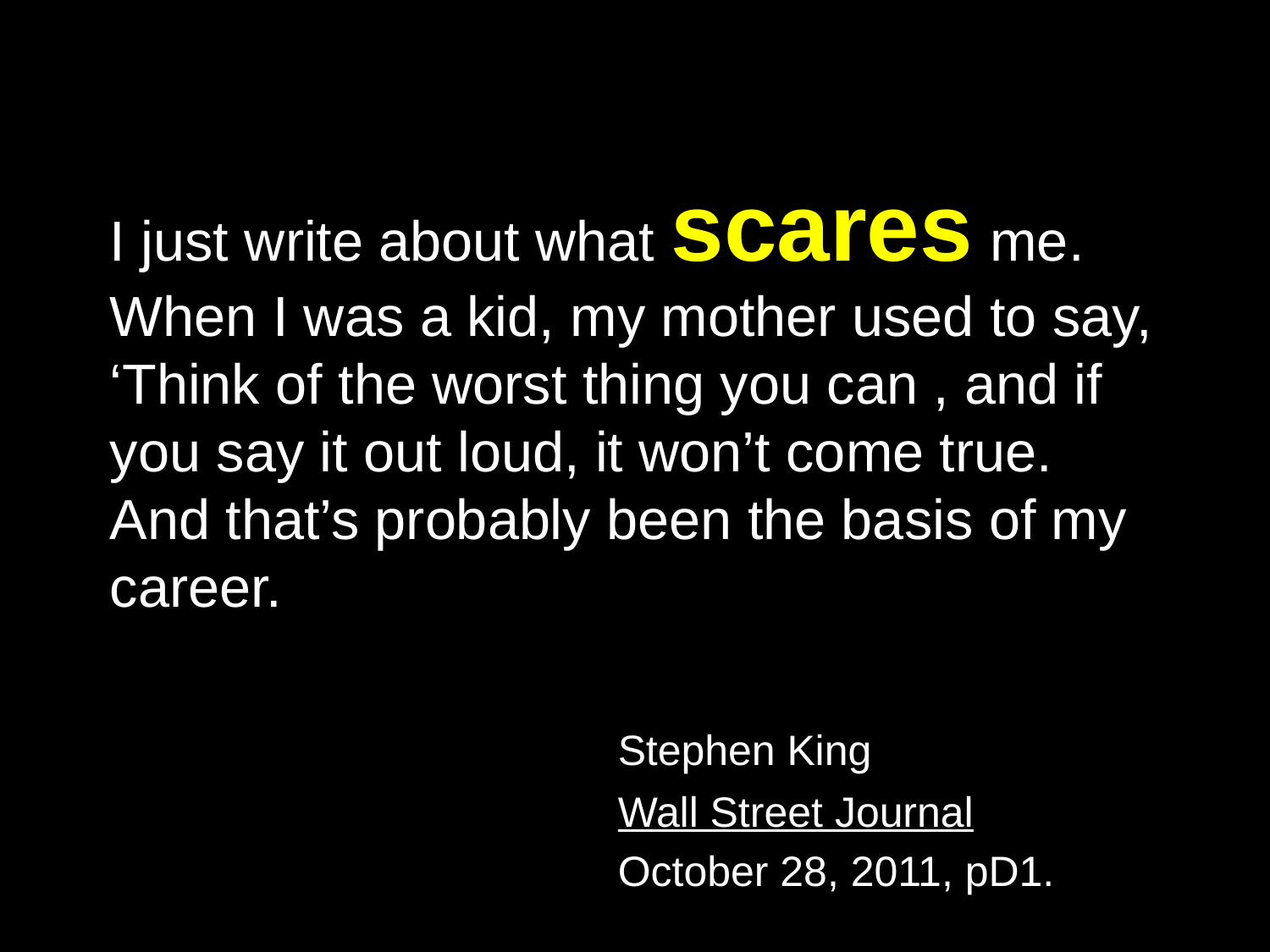

I just write about what scares me. When I was a kid, my mother used to say, ‘Think of the worst thing you can , and if you say it out loud, it won’t come true. And that’s probably been the basis of my career.

				Stephen King
				Wall Street Journal
				October 28, 2011, pD1.